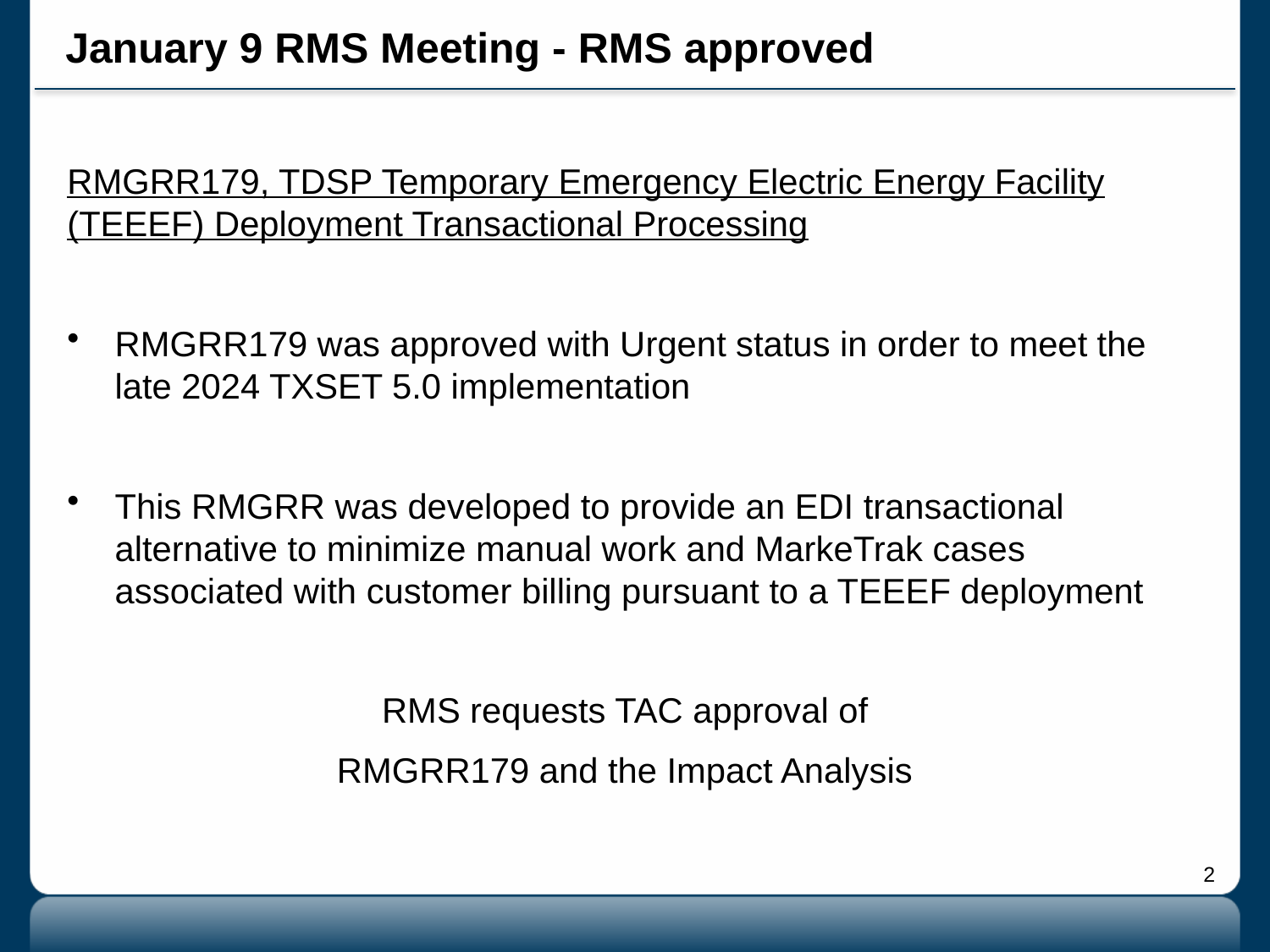

# January 9 RMS Meeting - RMS approved

RMGRR179, TDSP Temporary Emergency Electric Energy Facility (TEEEF) Deployment Transactional Processing

RMGRR179 was approved with Urgent status in order to meet the  late 2024 TXSET 5.0 implementation

This RMGRR was developed to provide an EDI transactional alternative to minimize manual work and MarkeTrak cases associated with customer billing pursuant to a TEEEF deployment

RMS requests TAC approval of
RMGRR179 and the Impact Analysis